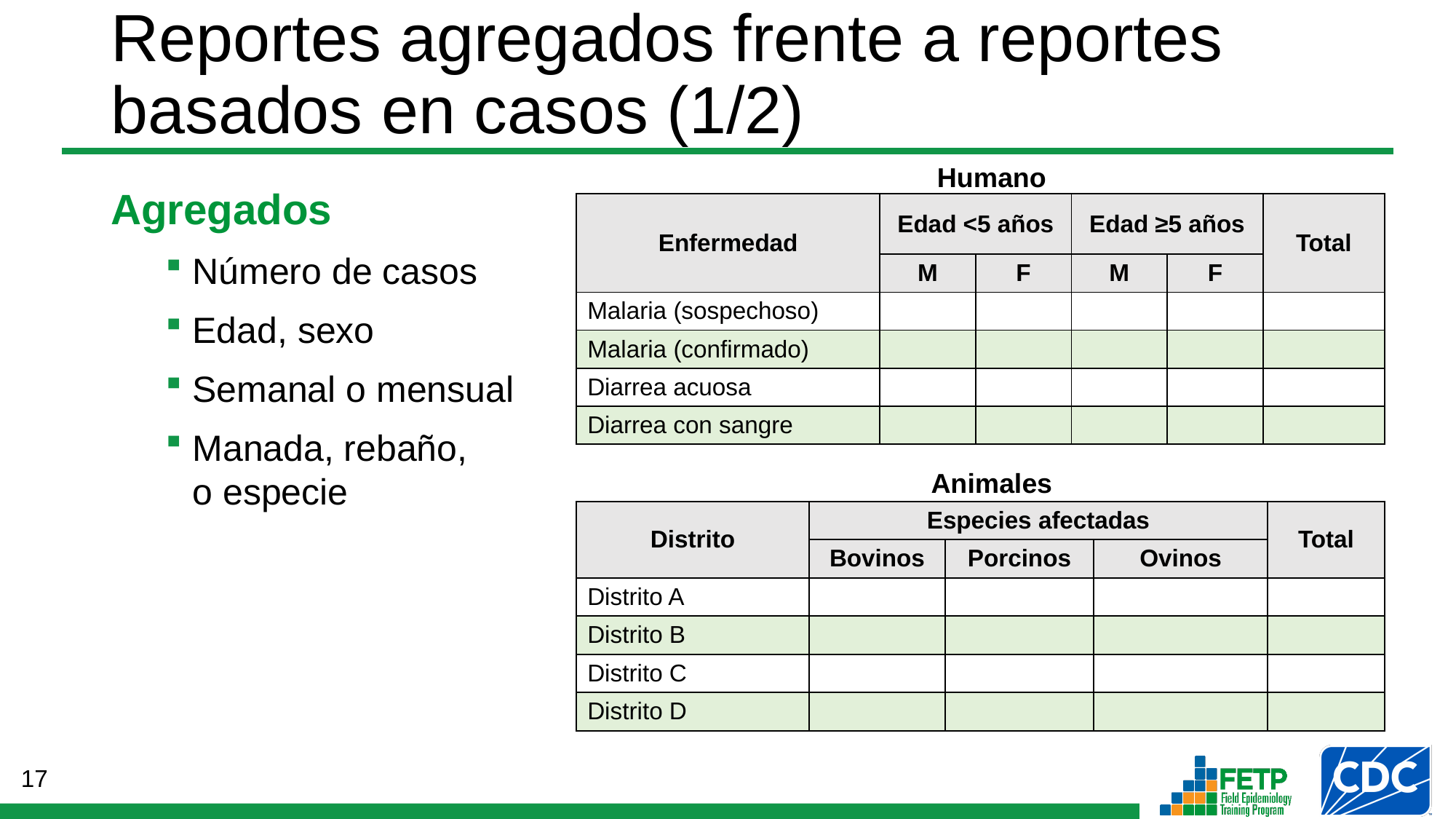

# Reportes agregados frente a reportes basados en casos (1/2)
Humano
Agregados
Número de casos
Edad, sexo
Semanal o mensual
Manada, rebaño,
o especie
| Enfermedad | Edad <5 años |  | Edad ≥5 años |  | Total |
| --- | --- | --- | --- | --- | --- |
|  | M | F | M | F |  |
| Malaria (sospechoso) |  |  |  |  |  |
| Malaria (confirmado) |  |  |  |  |  |
| Diarrea acuosa |  |  |  |  |  |
| Diarrea con sangre |  |  |  |  |  |
Animales
| Distrito | Especies afectadas |  | ≥5 | Total |
| --- | --- | --- | --- | --- |
|  | Bovinos | Porcinos | Ovinos |  |
| Distrito A |  |  |  |  |
| Distrito B |  |  |  |  |
| Distrito C |  |  |  |  |
| Distrito D |  |  |  |  |